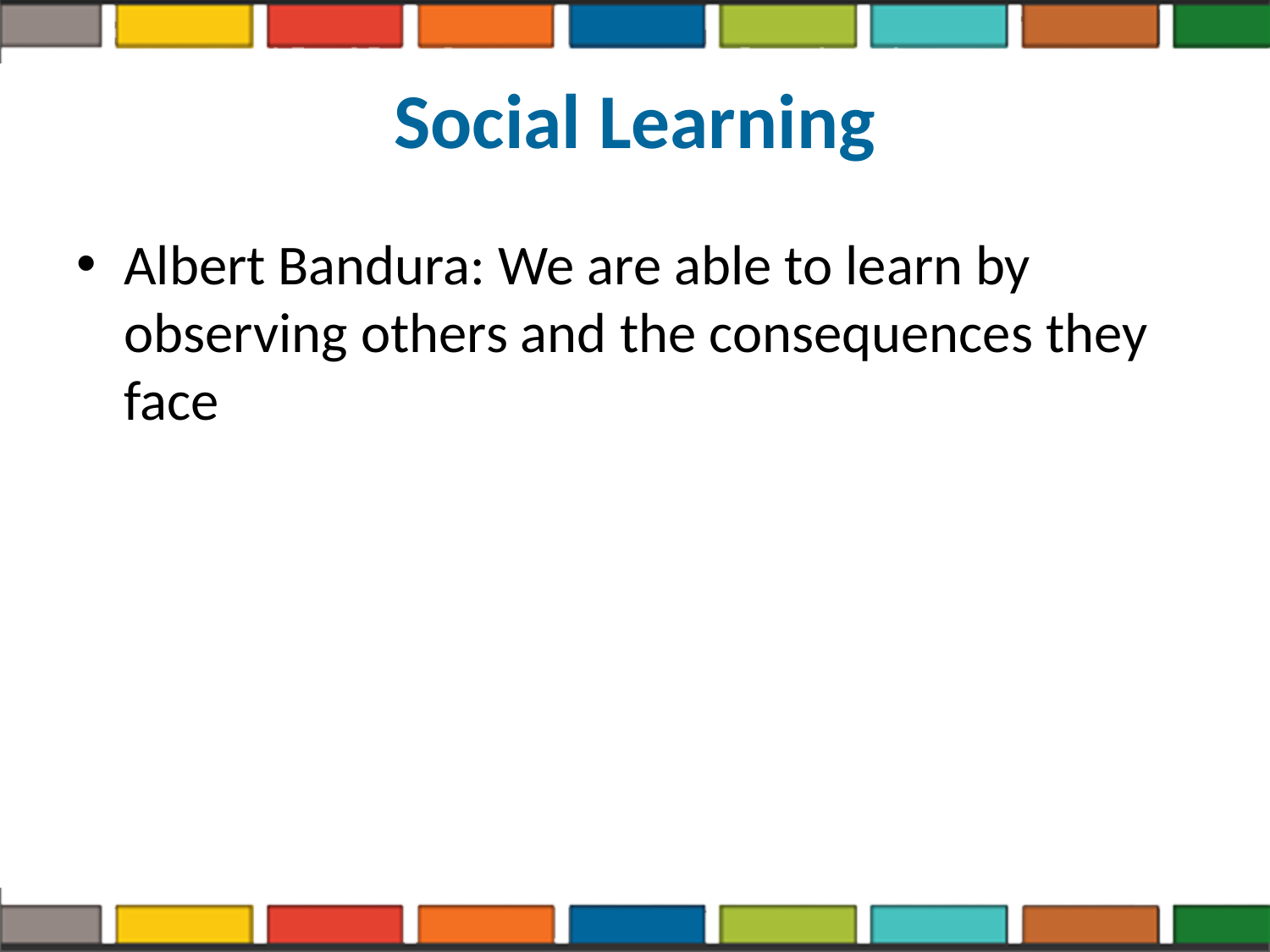

# Social Learning
Albert Bandura: We are able to learn by observing others and the consequences they face